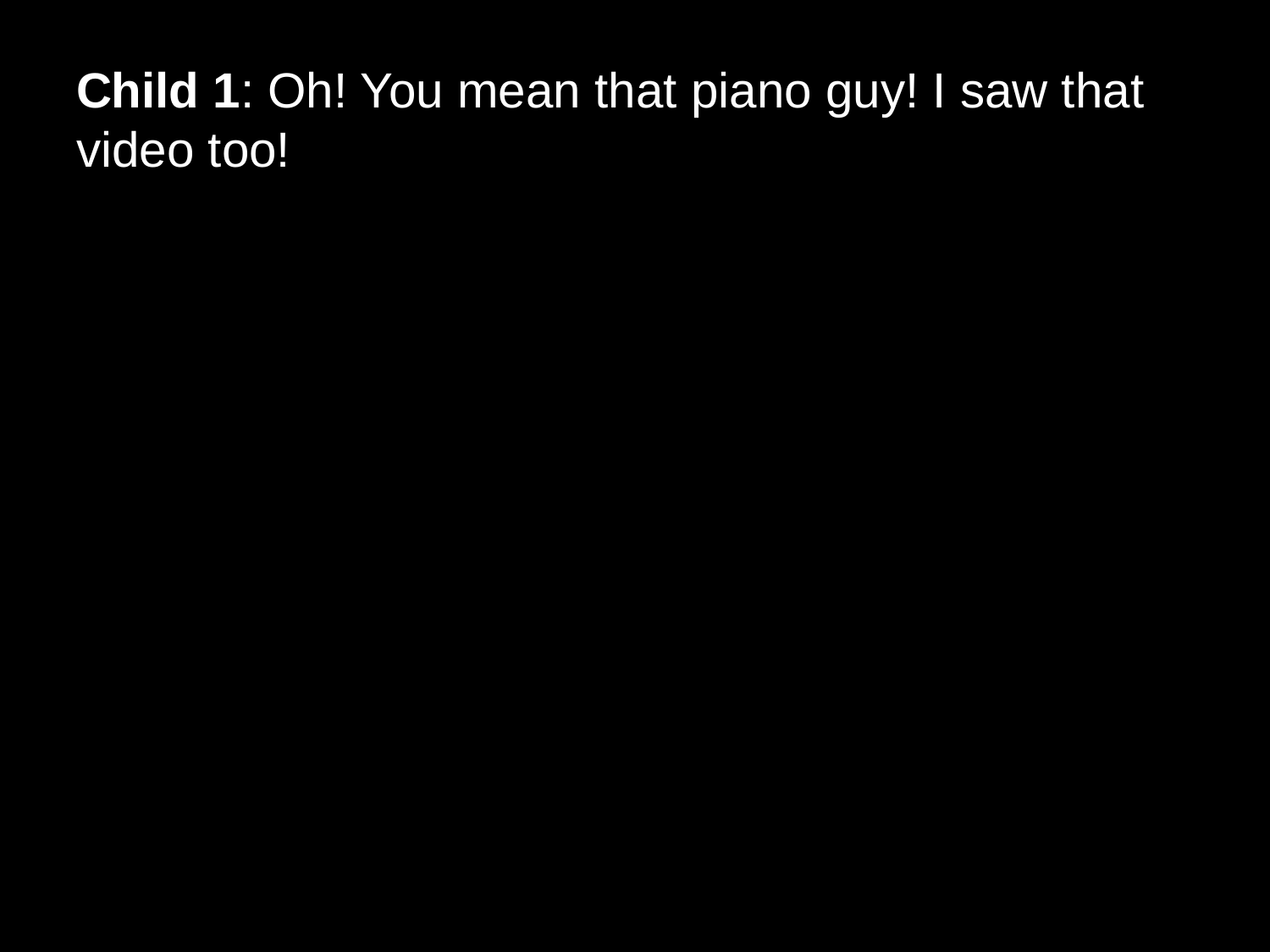

# Child 1: Oh! You mean that piano guy! I saw that video too!